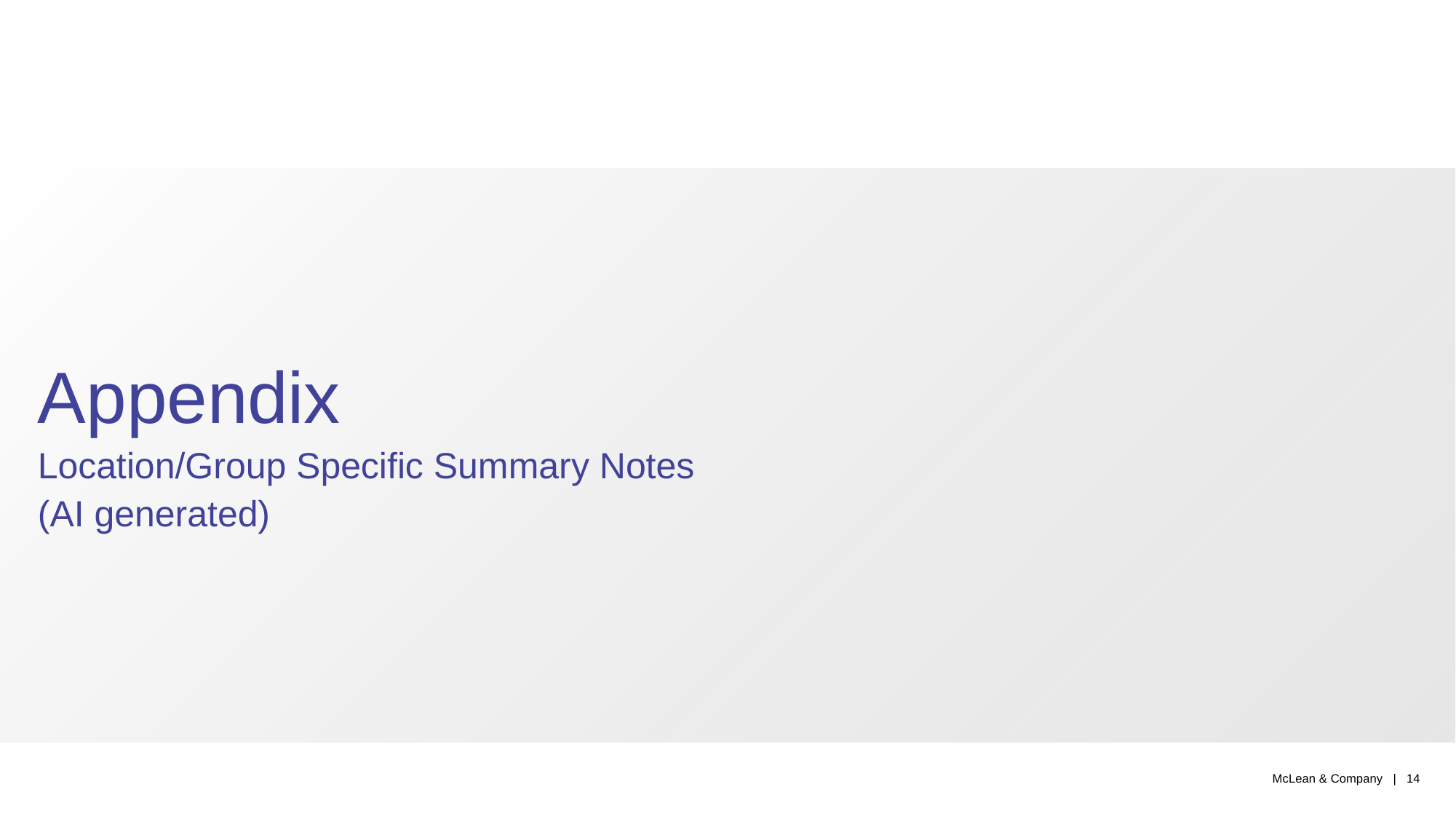

# Appendix Location/Group Specific Summary Notes (AI generated)